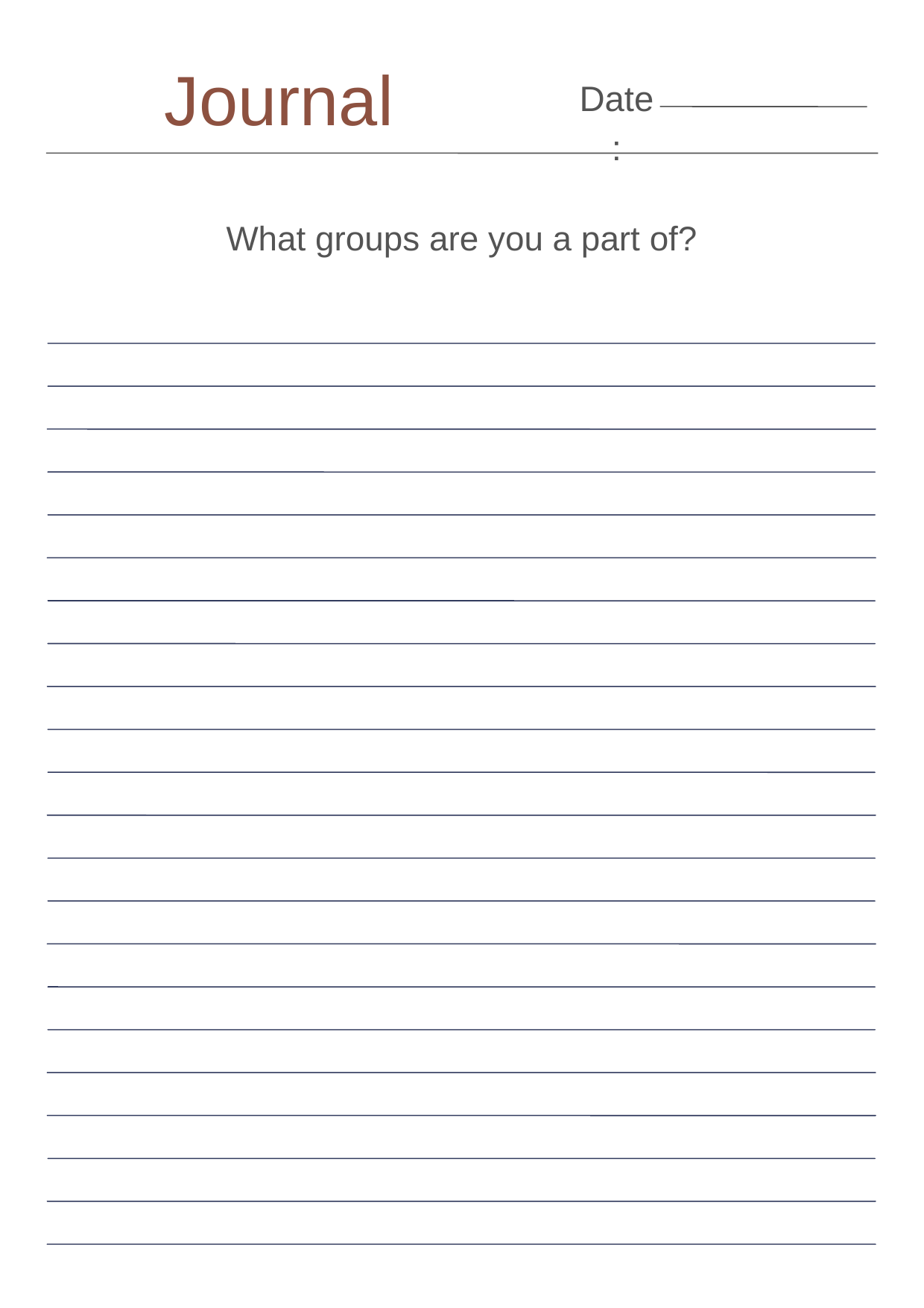

Journal
Date:

What groups are you a part of?